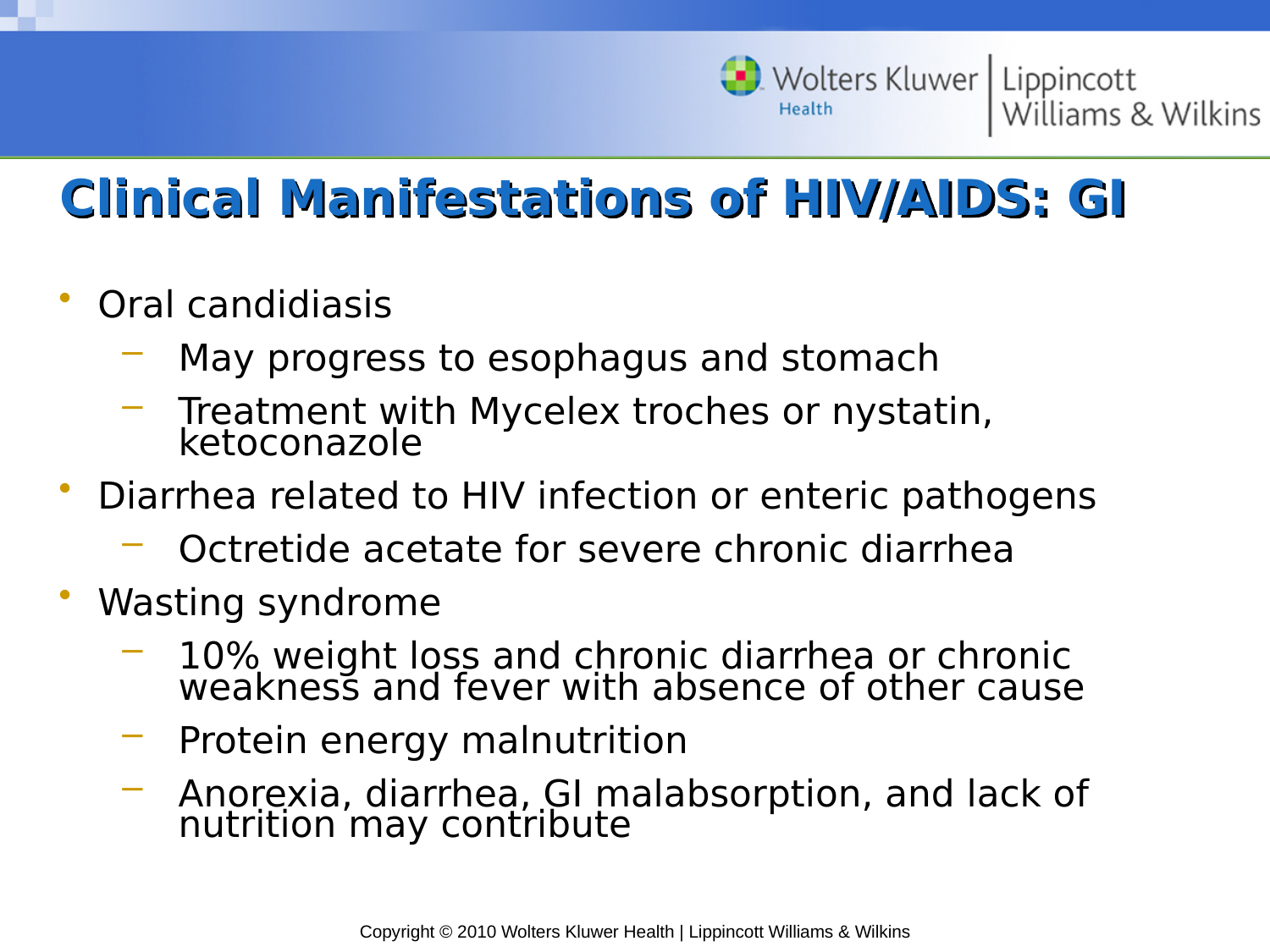

# Clinical Manifestations of HIV/AIDS: GI

Oral candidiasis
May progress to esophagus and stomach
Treatment with Mycelex troches or nystatin, ketoconazole
Diarrhea related to HIV infection or enteric pathogens
Octretide acetate for severe chronic diarrhea
Wasting syndrome
10% weight loss and chronic diarrhea or chronic weakness and fever with absence of other cause
Protein energy malnutrition
Anorexia, diarrhea, GI malabsorption, and lack of nutrition may contribute